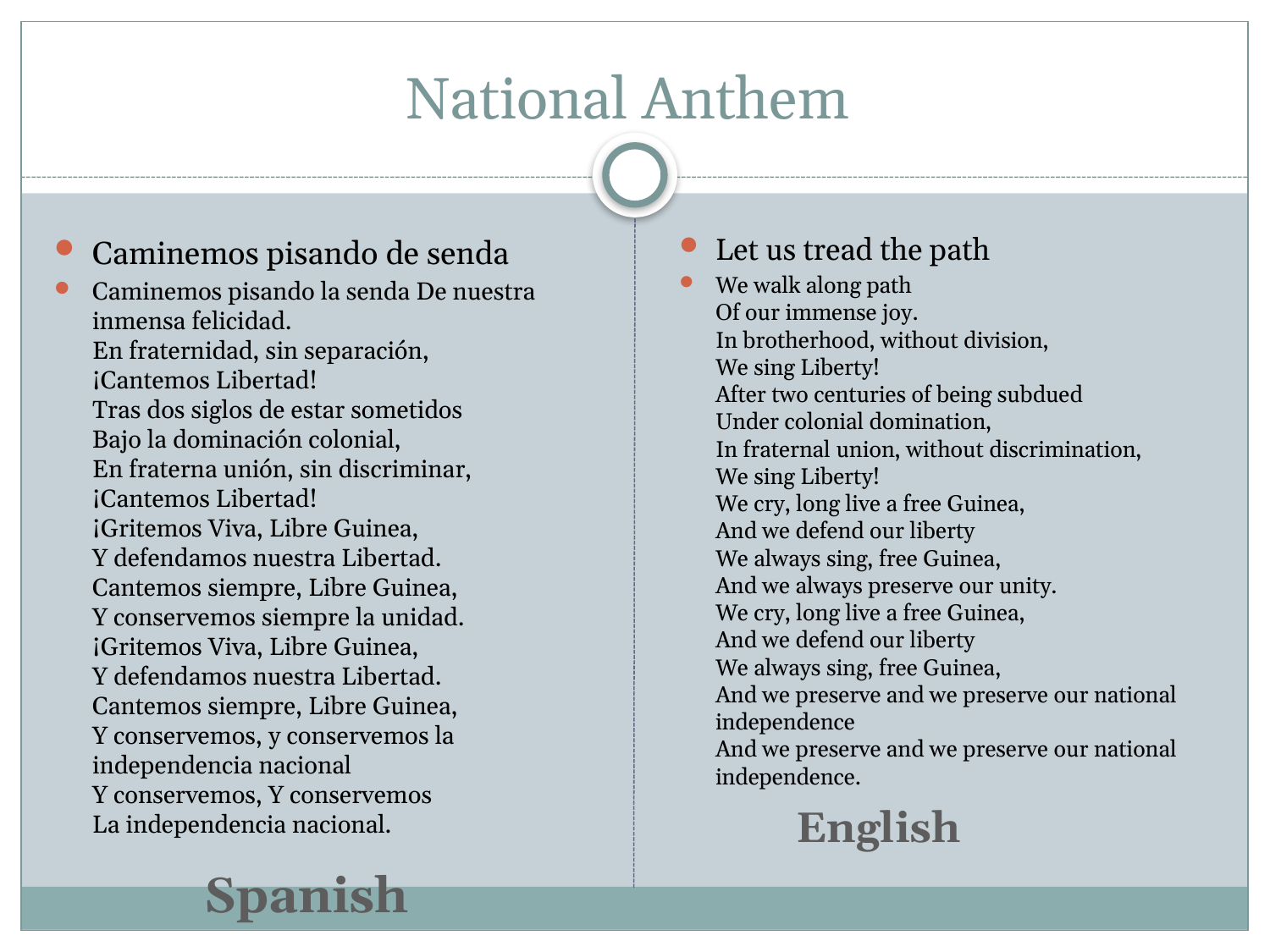

# National Anthem

Caminemos pisando de senda
Caminemos pisando la senda De nuestra inmensa felicidad.
En fraternidad, sin separación,
¡Cantemos Libertad!
Tras dos siglos de estar sometidos
Bajo la dominación colonial,
En fraterna unión, sin discriminar,
¡Cantemos Libertad!
¡Gritemos Viva, Libre Guinea,
Y defendamos nuestra Libertad.
Cantemos siempre, Libre Guinea,
Y conservemos siempre la unidad.
¡Gritemos Viva, Libre Guinea,
Y defendamos nuestra Libertad.
Cantemos siempre, Libre Guinea,
Y conservemos, y conservemos la independencia nacional
Y conservemos, Y conservemos
La independencia nacional.

Let us tread the path
We walk along path
Of our immense joy.
In brotherhood, without division,
We sing Liberty!
After two centuries of being subdued
Under colonial domination,
In fraternal union, without discrimination,
We sing Liberty!
We cry, long live a free Guinea,
And we defend our liberty
We always sing, free Guinea,
And we always preserve our unity.
We cry, long live a free Guinea,
And we defend our liberty
We always sing, free Guinea,
And we preserve and we preserve our national independence
And we preserve and we preserve our national independence.

English
Spanish